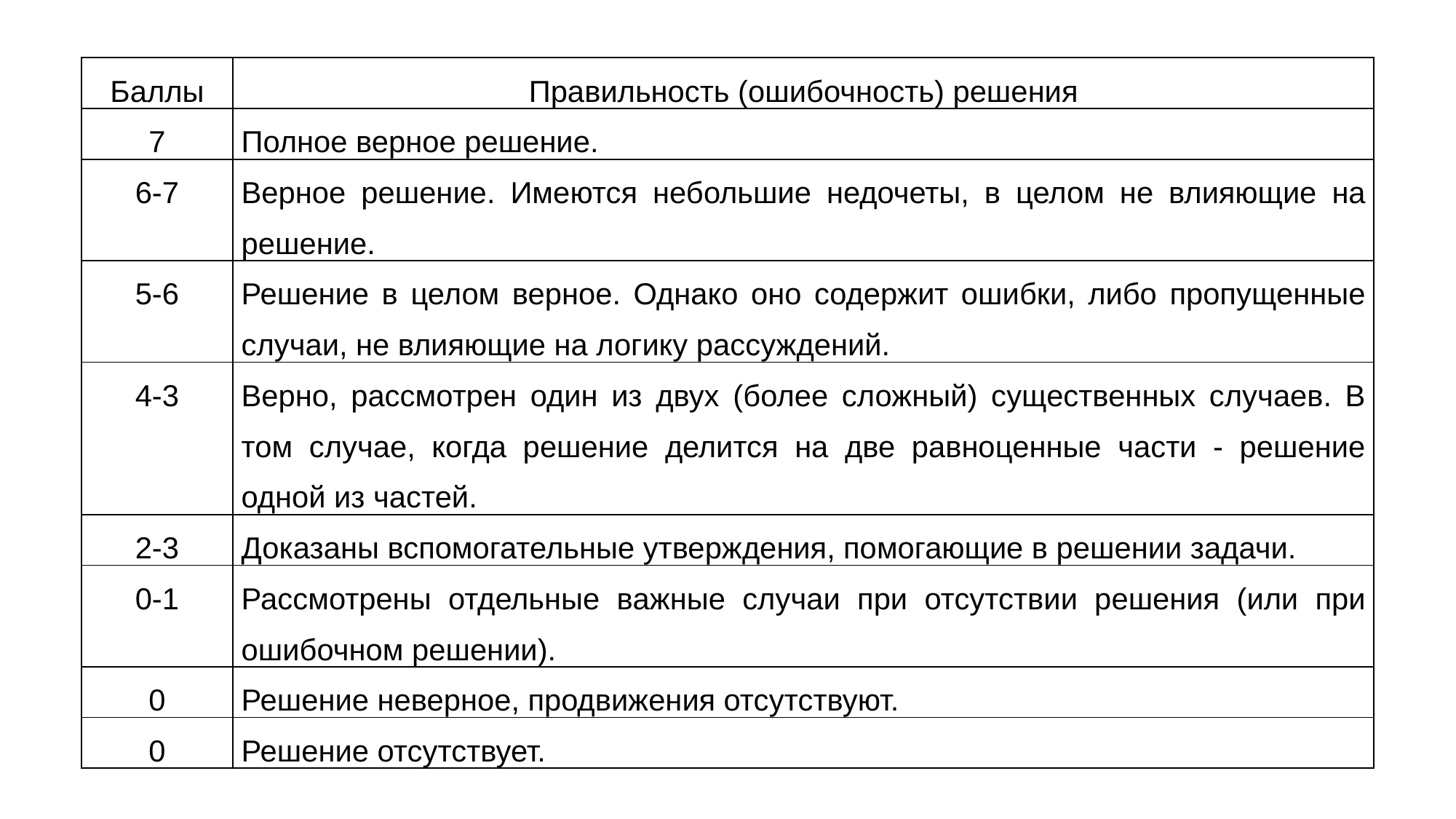

| Баллы | Правильность (ошибочность) решения |
| --- | --- |
| 7 | Полное верное решение. |
| 6-7 | Верное решение. Имеются небольшие недочеты, в целом не влияющие на решение. |
| 5-6 | Решение в целом верное. Однако оно содержит ошибки, либо пропущенные случаи, не влияющие на логику рассуждений. |
| 4-3 | Верно, рассмотрен один из двух (более сложный) существенных случаев. В том случае, когда решение делится на две равноценные части - решение одной из частей. |
| 2-3 | Доказаны вспомогательные утверждения, помогающие в решении задачи. |
| 0-1 | Рассмотрены отдельные важные случаи при отсутствии решения (или при ошибочном решении). |
| 0 | Решение неверное, продвижения отсутствуют. |
| 0 | Решение отсутствует. |